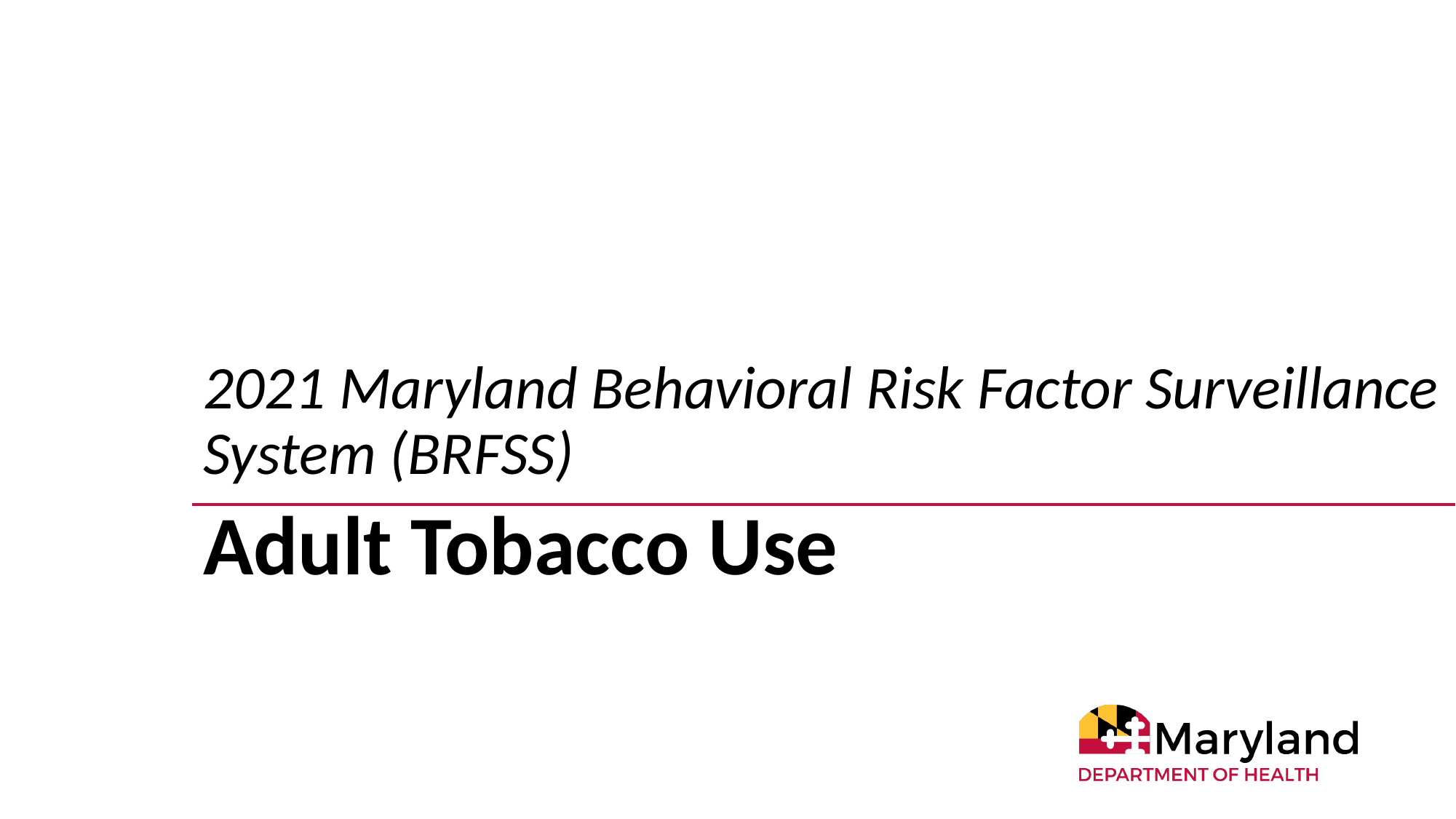

2021 Maryland Behavioral Risk Factor Surveillance System (BRFSS)
Adult Tobacco Use